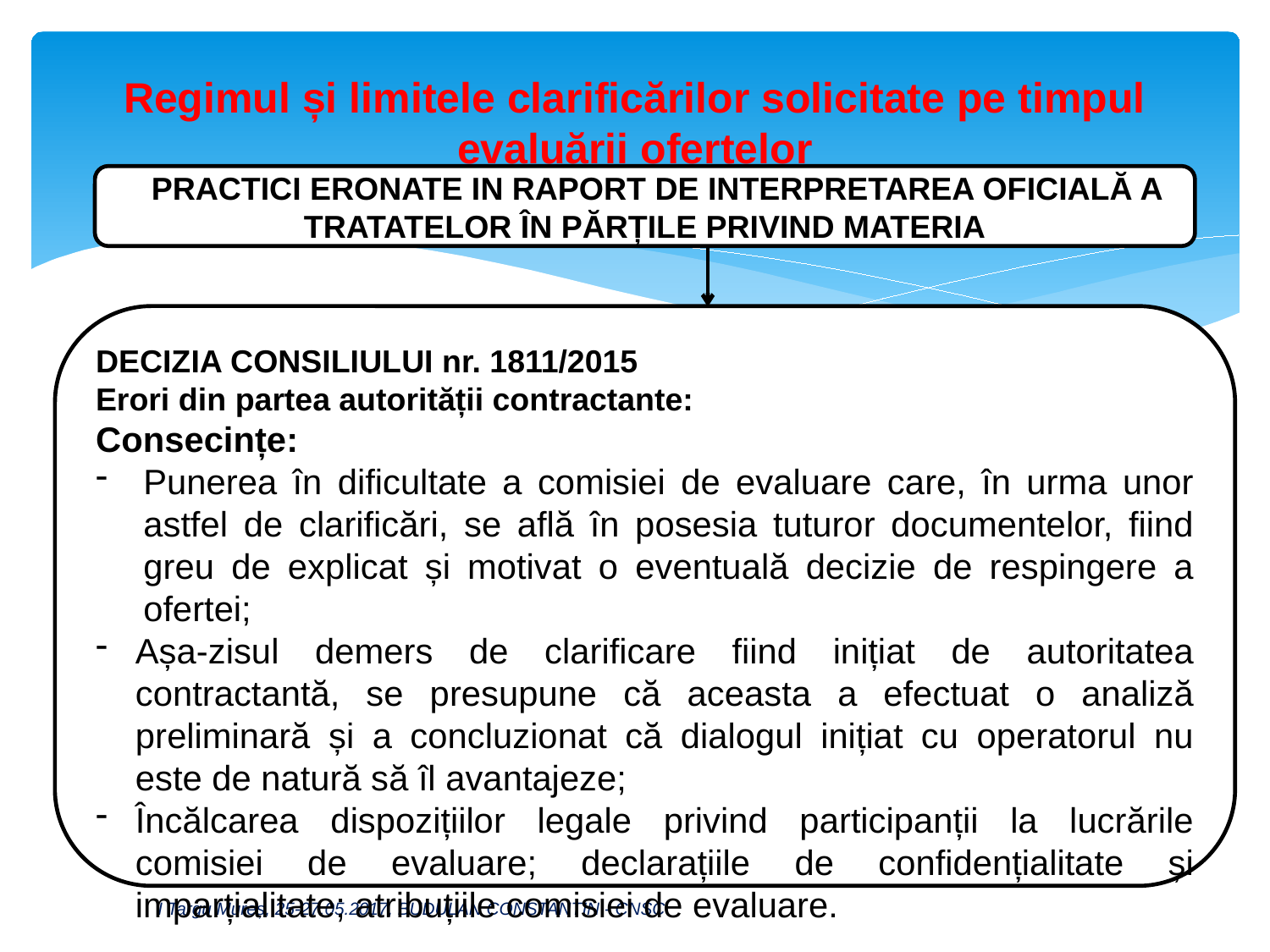

# Regimul și limitele clarificărilor solicitate pe timpul evaluării ofertelor
PRACTICI ERONATE IN RAPORT DE INTERPRETAREA OFICIALĂ A TRATATELOR ÎN PĂRȚILE PRIVIND MATERIA
DECIZIA CONSILIULUI nr. 1811/2015
Erori din partea autorității contractante:
Consecințe:
Punerea în dificultate a comisiei de evaluare care, în urma unor astfel de clarificări, se află în posesia tuturor documentelor, fiind greu de explicat și motivat o eventuală decizie de respingere a ofertei;
Așa-zisul demers de clarificare fiind inițiat de autoritatea contractantă, se presupune că aceasta a efectuat o analiză preliminară și a concluzionat că dialogul inițiat cu operatorul nu este de natură să îl avantajeze;
Încălcarea dispozițiilor legale privind participanții la lucrările comisiei de evaluare; declarațiile de confidențialitate și imparțialitate; atribuțiile comisiei de evaluare.

I Targu Mureș, 25-27.05.2017, BUDULAN CONSTANTIN - CNSC